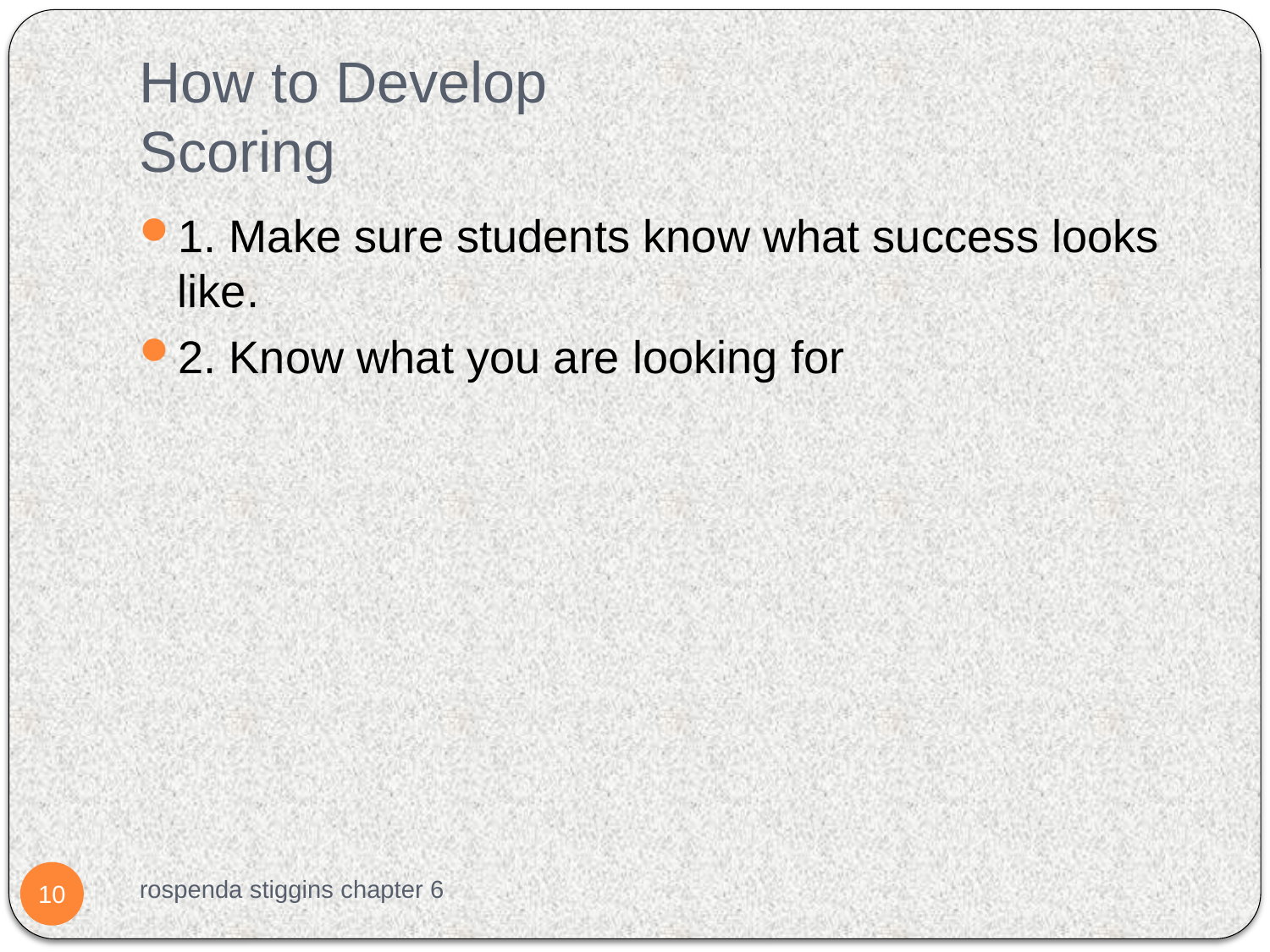

# How to Develop Scoring
1. Make sure students know what success looks like.
2. Know what you are looking for

rospenda stiggins chapter 6
10